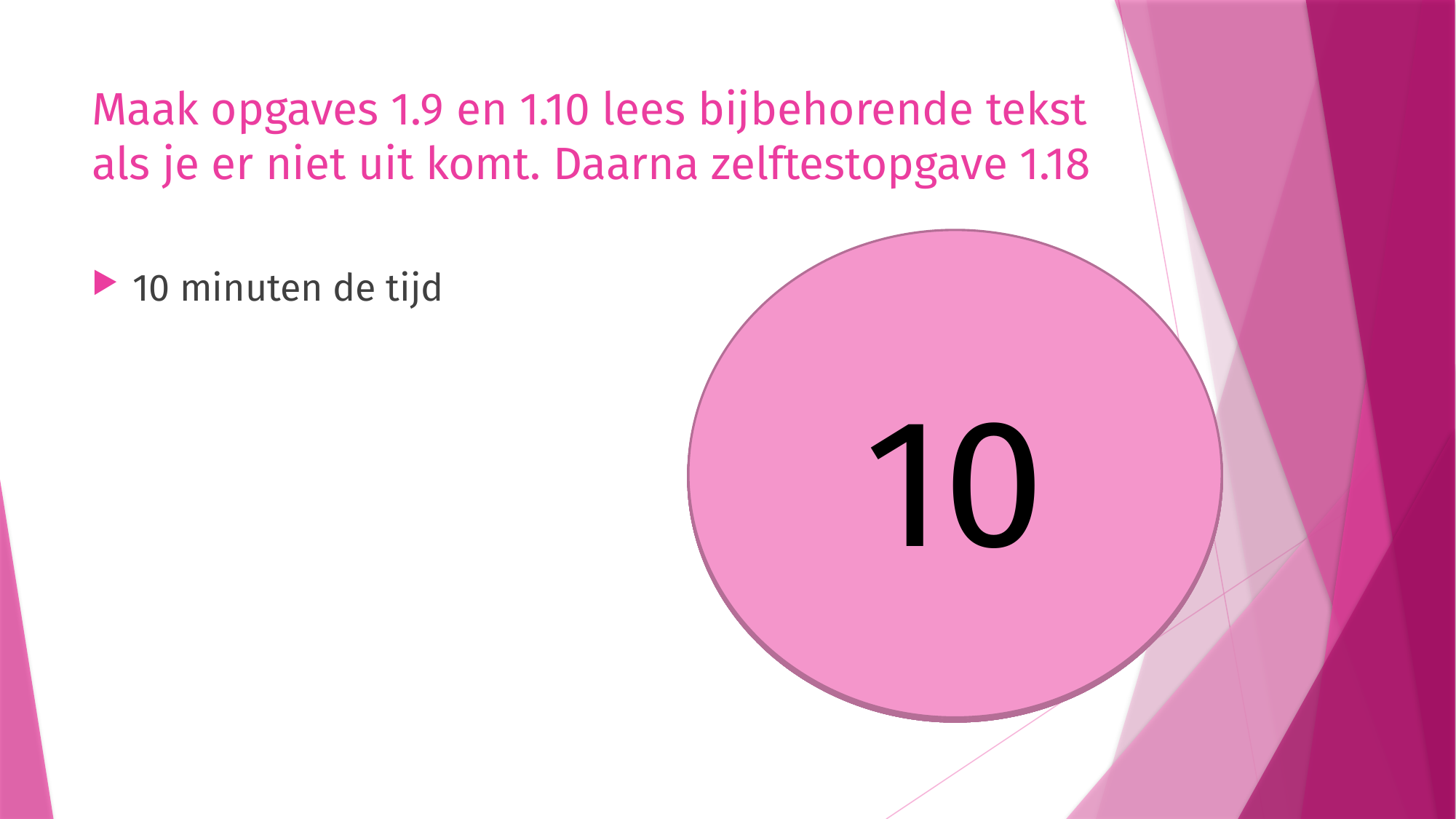

# Maak opgaves 1.9 en 1.10 lees bijbehorende tekst als je er niet uit komt. Daarna zelftestopgave 1.18
10
9
8
5
6
7
4
3
1
2
10 minuten de tijd